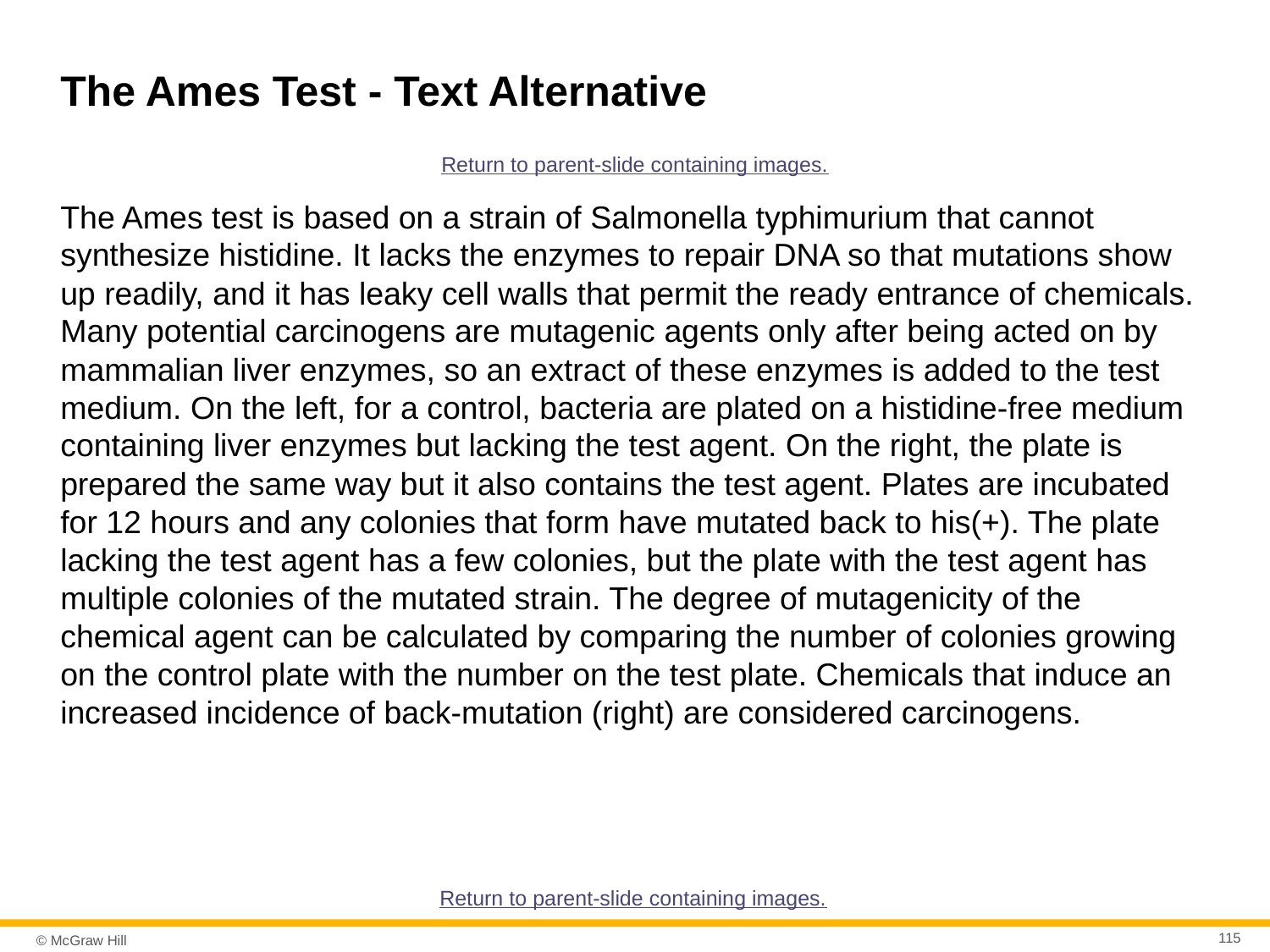

# The Ames Test - Text Alternative
Return to parent-slide containing images.
The Ames test is based on a strain of Salmonella typhimurium that cannot synthesize histidine. It lacks the enzymes to repair DNA so that mutations show up readily, and it has leaky cell walls that permit the ready entrance of chemicals. Many potential carcinogens are mutagenic agents only after being acted on by mammalian liver enzymes, so an extract of these enzymes is added to the test medium. On the left, for a control, bacteria are plated on a histidine-free medium containing liver enzymes but lacking the test agent. On the right, the plate is prepared the same way but it also contains the test agent. Plates are incubated for 12 hours and any colonies that form have mutated back to his(+). The plate lacking the test agent has a few colonies, but the plate with the test agent has multiple colonies of the mutated strain. The degree of mutagenicity of the chemical agent can be calculated by comparing the number of colonies growing on the control plate with the number on the test plate. Chemicals that induce an increased incidence of back-mutation (right) are considered carcinogens.
Return to parent-slide containing images.